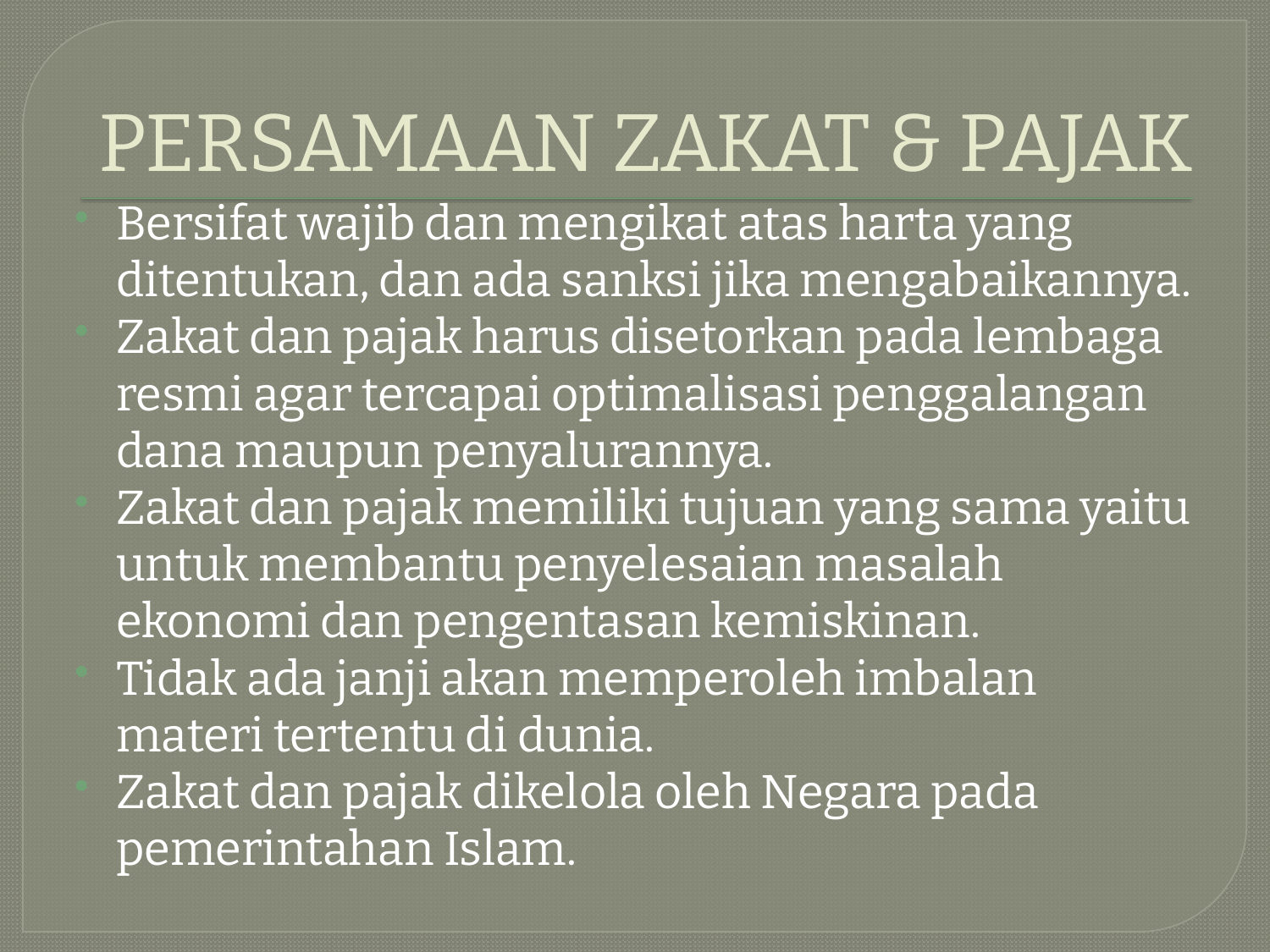

# PERSAMAAN ZAKAT & PAJAK
Bersifat wajib dan mengikat atas harta yang ditentukan, dan ada sanksi jika mengabaikannya.
Zakat dan pajak harus disetorkan pada lembaga resmi agar tercapai optimalisasi penggalangan dana maupun penyalurannya.
Zakat dan pajak memiliki tujuan yang sama yaitu untuk membantu penyelesaian masalah ekonomi dan pengentasan kemiskinan.
Tidak ada janji akan memperoleh imbalan materi tertentu di dunia.
Zakat dan pajak dikelola oleh Negara pada pemerintahan Islam.